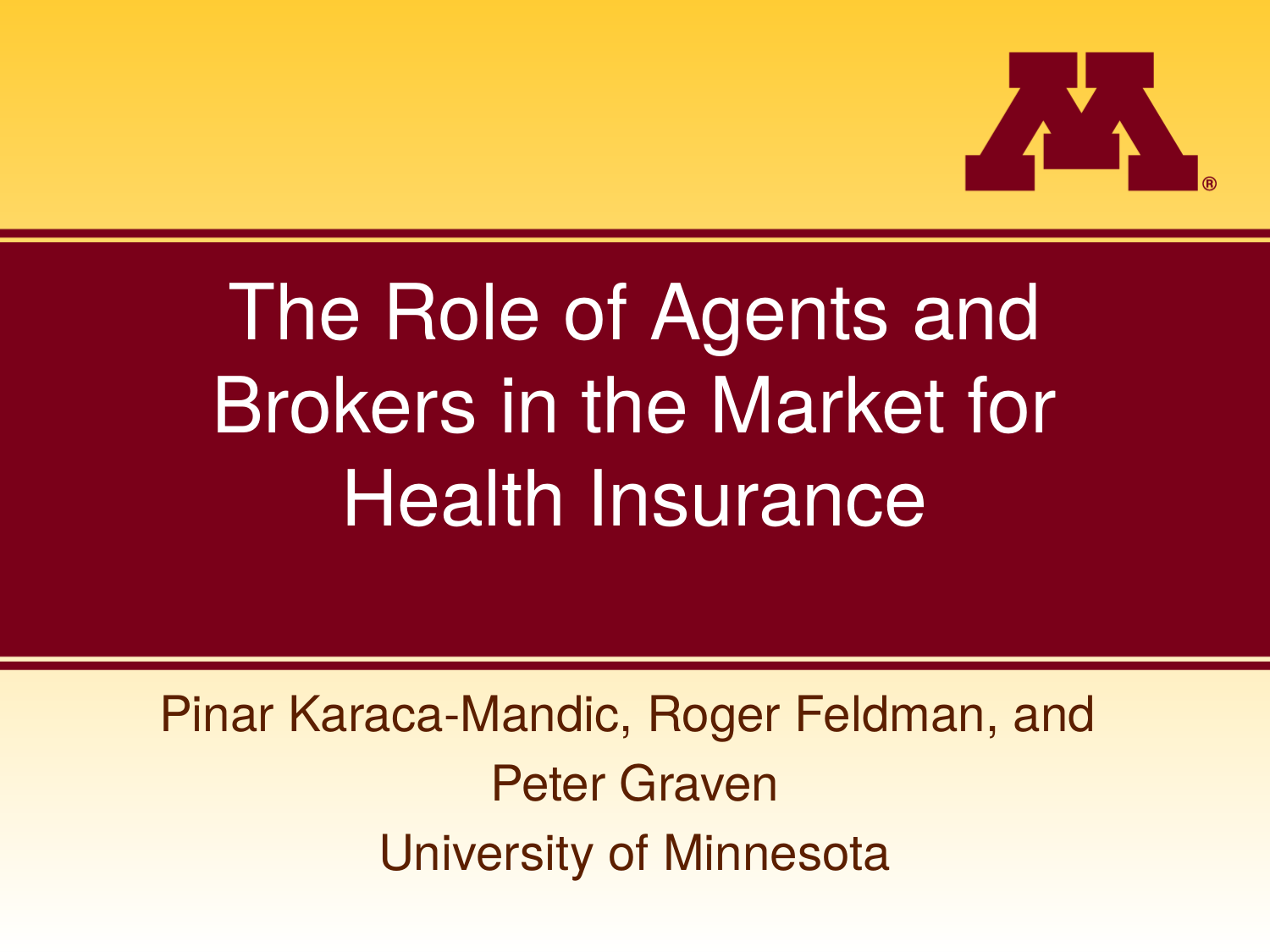

# The Role of Agents and Brokers in the Market for Health Insurance

Pinar Karaca-Mandic, Roger Feldman, and
Peter Graven
University of Minnesota